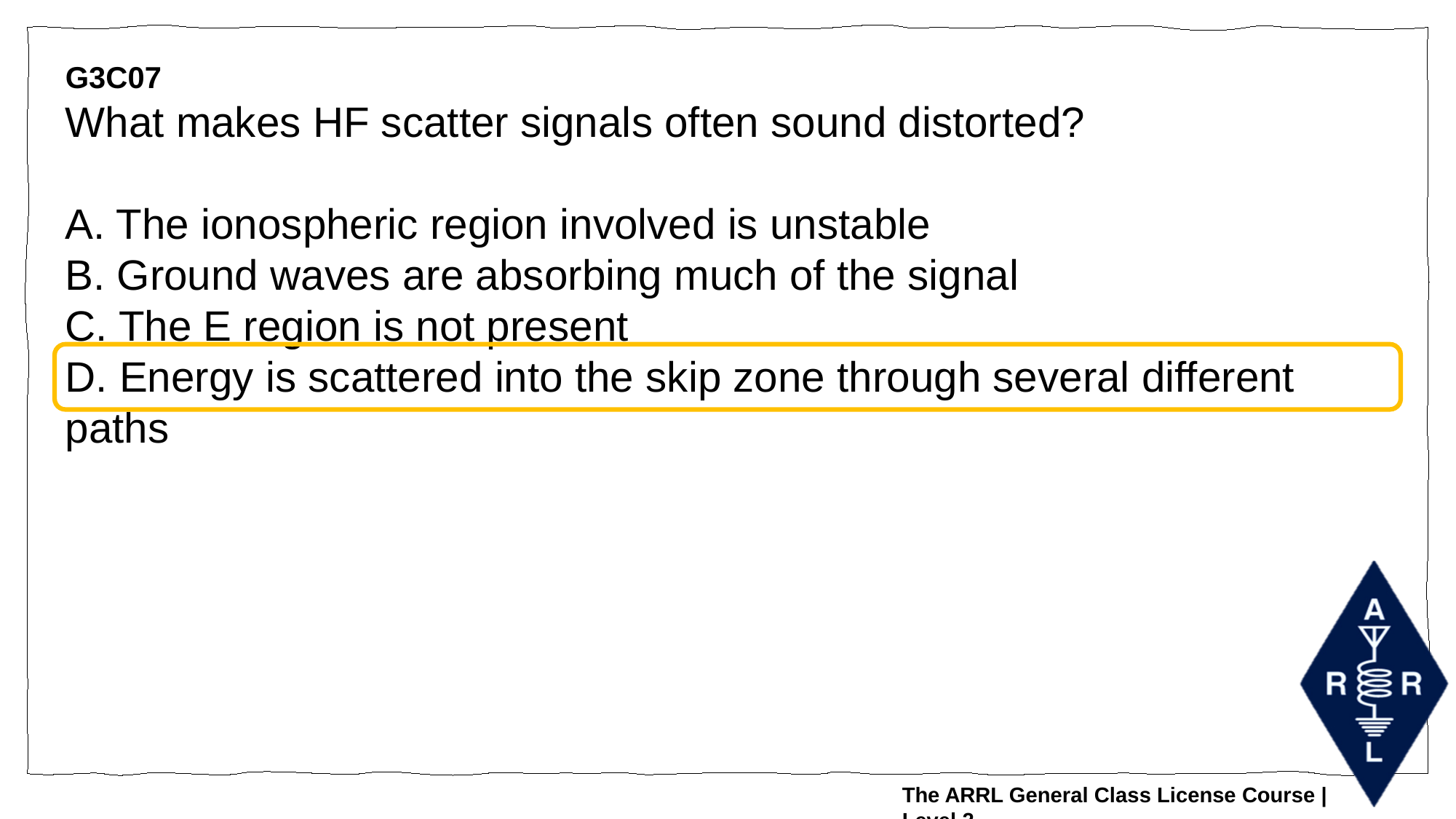

G3C07
What makes HF scatter signals often sound distorted?

A. The ionospheric region involved is unstable
B. Ground waves are absorbing much of the signal
C. The E region is not present
D. Energy is scattered into the skip zone through several different paths